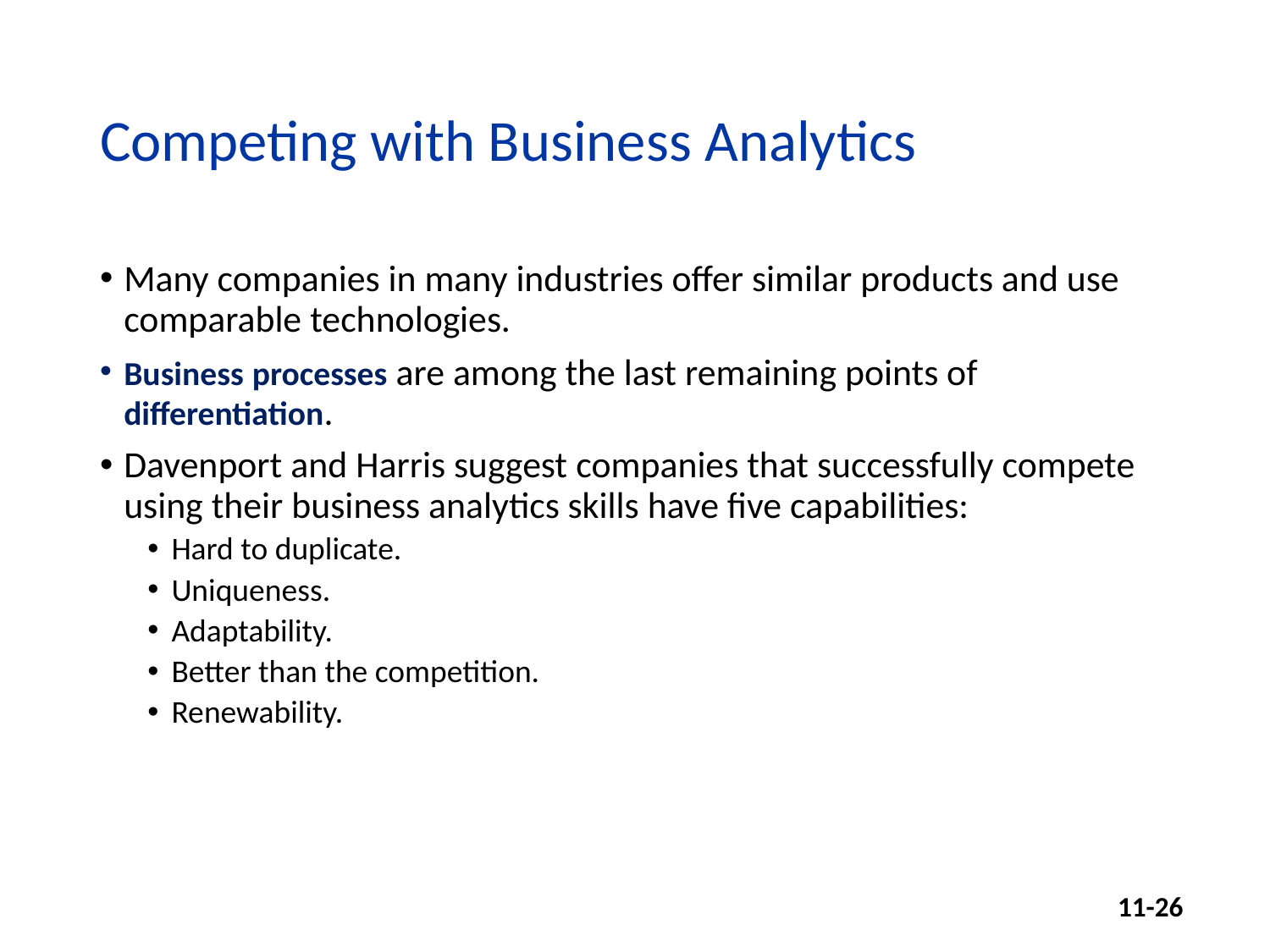

# Competing with Business Analytics
Many companies in many industries offer similar products and use comparable technologies.
Business processes are among the last remaining points of differentiation.
Davenport and Harris suggest companies that successfully compete using their business analytics skills have five capabilities:
Hard to duplicate.
Uniqueness.
Adaptability.
Better than the competition.
Renewability.